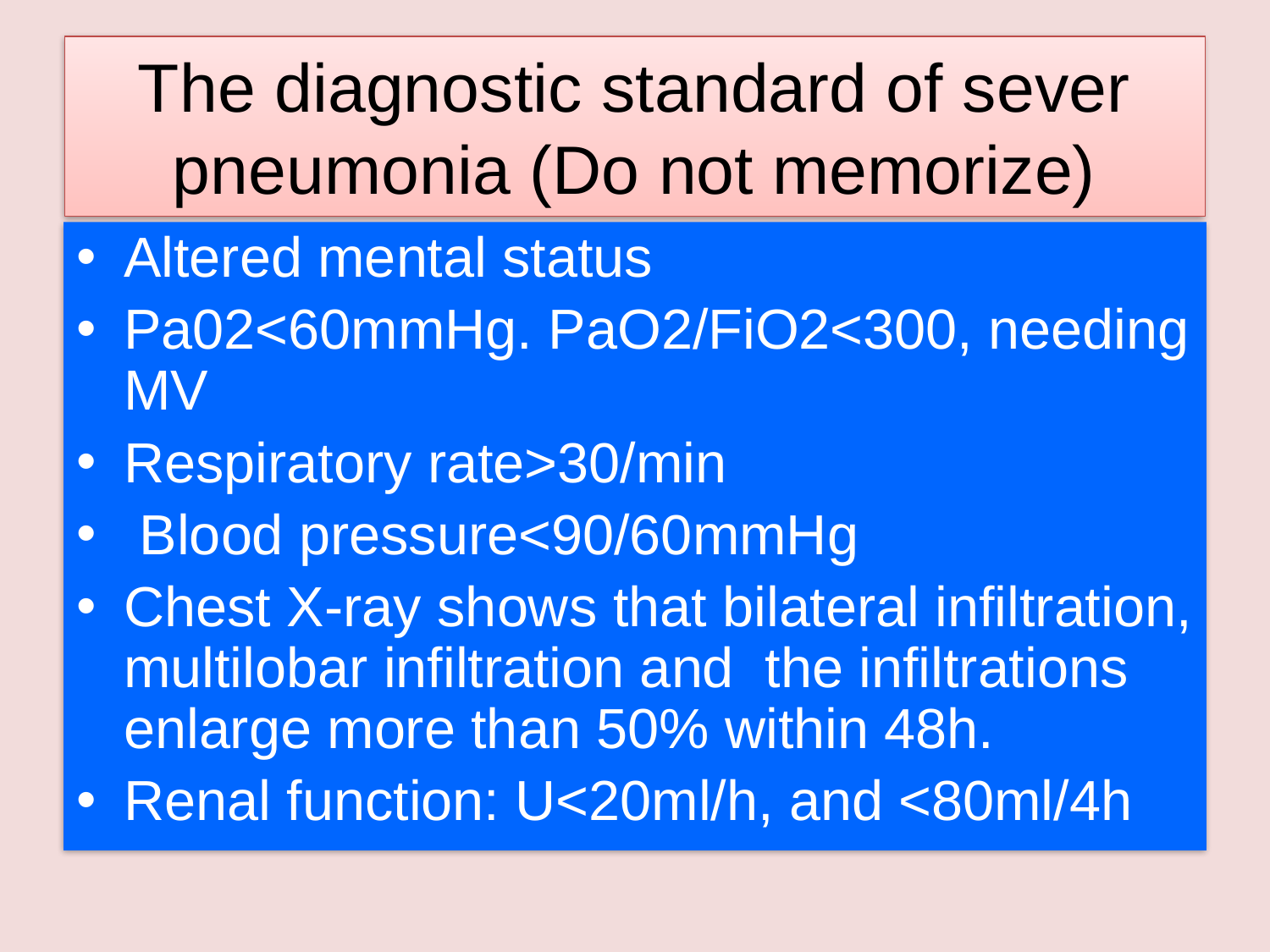

# The diagnostic standard of sever pneumonia (Do not memorize)
Altered mental status
Pa02<60mmHg. PaO2/FiO2<300, needing MV
Respiratory rate>30/min
 Blood pressure<90/60mmHg
Chest X-ray shows that bilateral infiltration, multilobar infiltration and  the infiltrations enlarge more than 50% within 48h.
Renal function: U<20ml/h, and <80ml/4h